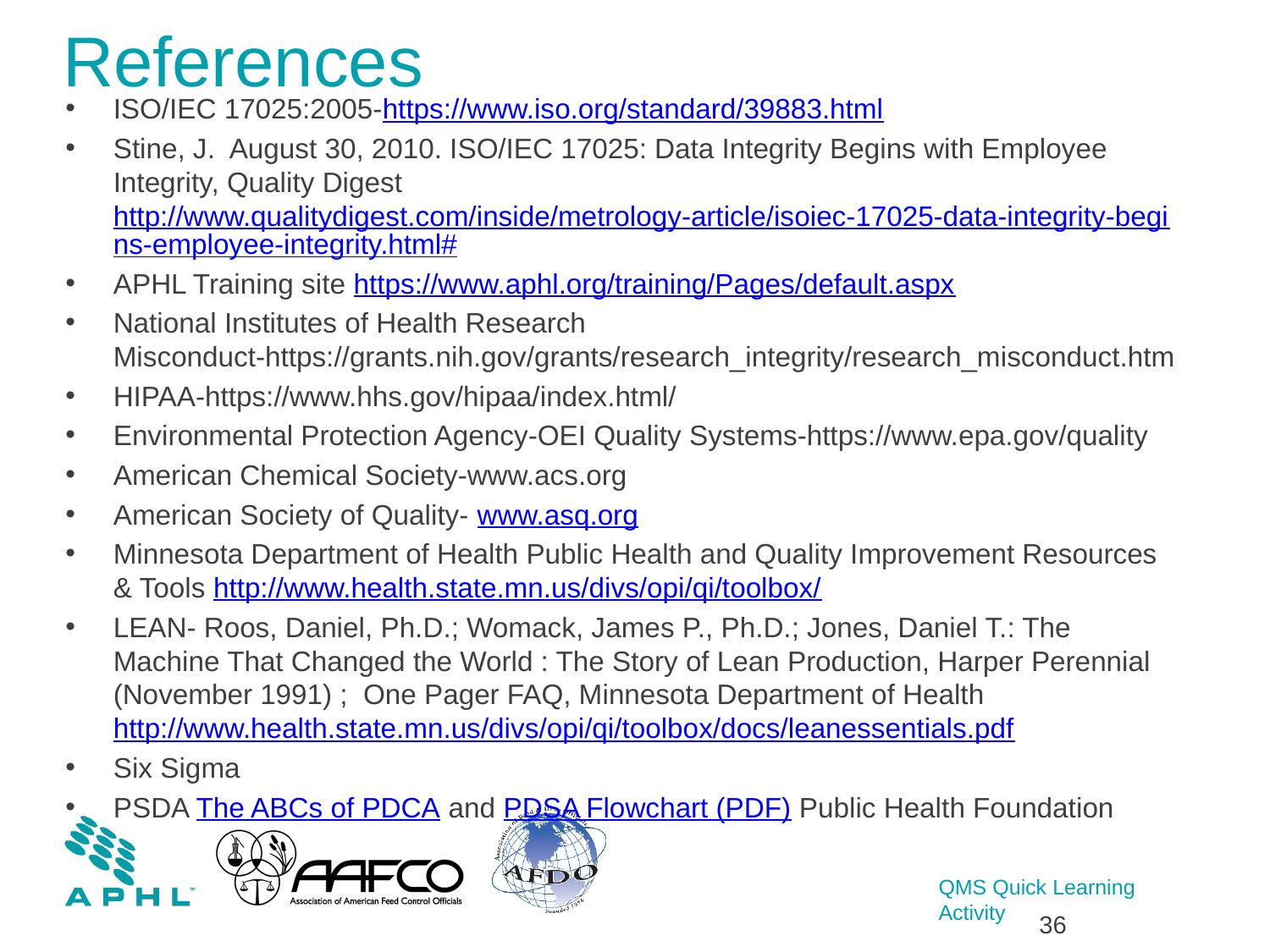

# References
ISO/IEC 17025:2005-https://www.iso.org/standard/39883.html
Stine, J.  August 30, 2010. ISO/IEC 17025: Data Integrity Begins with Employee Integrity, Quality Digest http://www.qualitydigest.com/inside/metrology-article/isoiec-17025-data-integrity-begins-employee-integrity.html#
APHL Training site https://www.aphl.org/training/Pages/default.aspx
National Institutes of Health Research Misconduct-https://grants.nih.gov/grants/research_integrity/research_misconduct.htm
HIPAA-https://www.hhs.gov/hipaa/index.html/
Environmental Protection Agency-OEI Quality Systems-https://www.epa.gov/quality
American Chemical Society-www.acs.org
American Society of Quality- www.asq.org
Minnesota Department of Health Public Health and Quality Improvement Resources & Tools http://www.health.state.mn.us/divs/opi/qi/toolbox/
LEAN- Roos, Daniel, Ph.D.; Womack, James P., Ph.D.; Jones, Daniel T.: The Machine That Changed the World : The Story of Lean Production, Harper Perennial (November 1991) ;  One Pager FAQ, Minnesota Department of Health http://www.health.state.mn.us/divs/opi/qi/toolbox/docs/leanessentials.pdf
Six Sigma
PSDA The ABCs of PDCA and PDSA Flowchart (PDF) Public Health Foundation